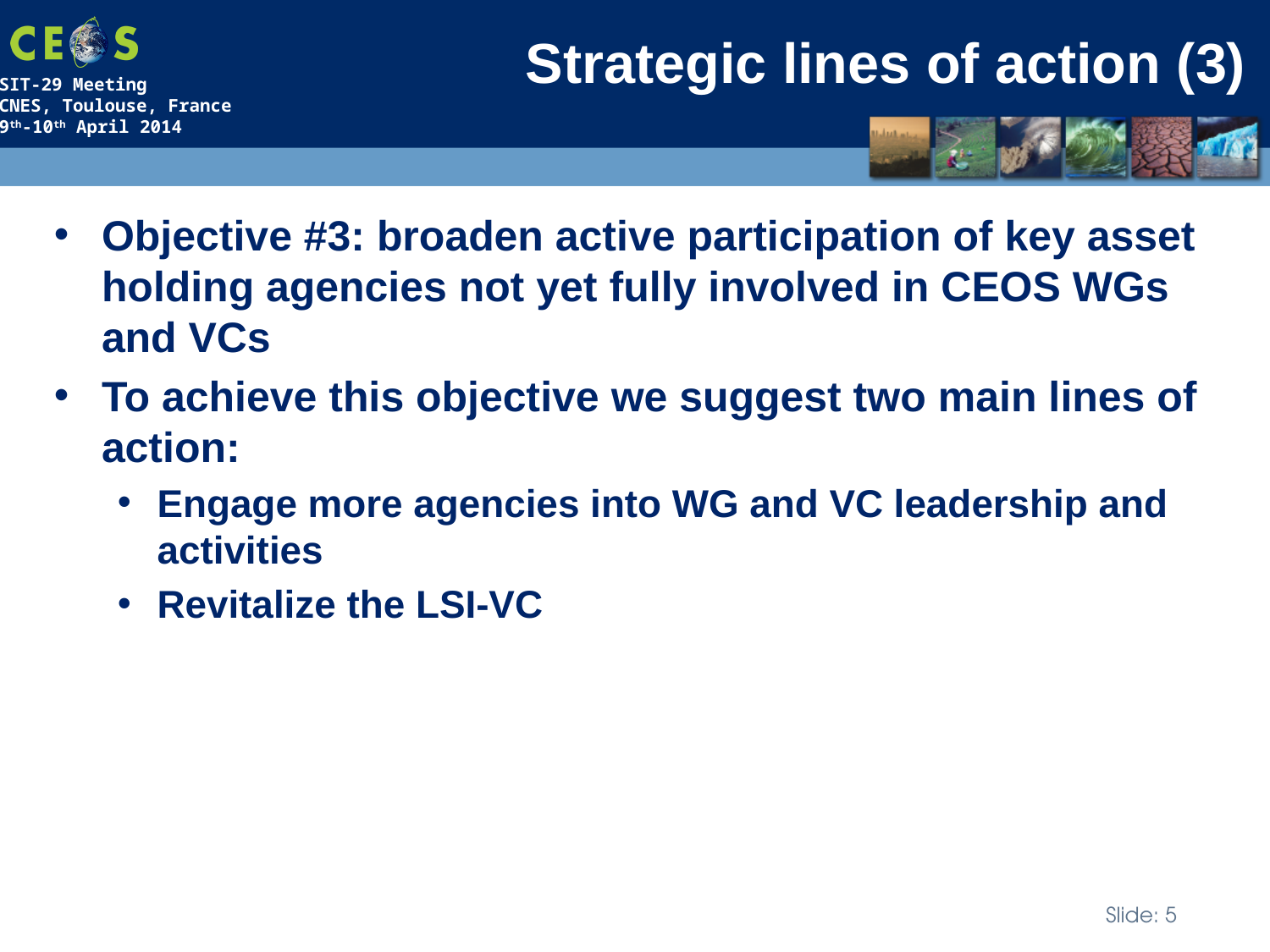

# Strategic lines of action (3)
Objective #3: broaden active participation of key asset holding agencies not yet fully involved in CEOS WGs and VCs
To achieve this objective we suggest two main lines of action:
Engage more agencies into WG and VC leadership and activities
Revitalize the LSI-VC